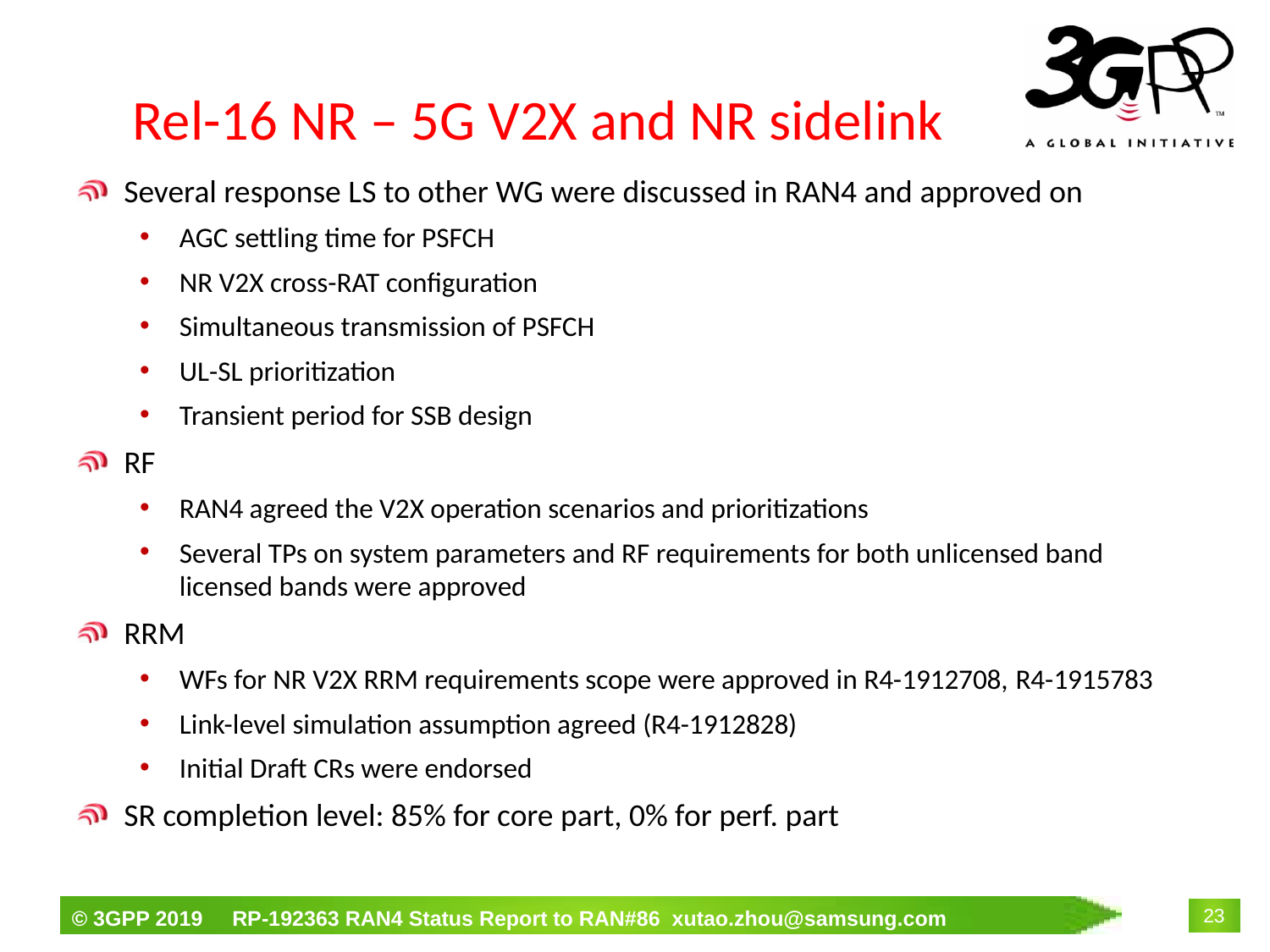

# Rel-16 NR – 5G V2X and NR sidelink
Several response LS to other WG were discussed in RAN4 and approved on
AGC settling time for PSFCH
NR V2X cross-RAT configuration
Simultaneous transmission of PSFCH
UL-SL prioritization
Transient period for SSB design
RF
RAN4 agreed the V2X operation scenarios and prioritizations
Several TPs on system parameters and RF requirements for both unlicensed band licensed bands were approved
RRM
WFs for NR V2X RRM requirements scope were approved in R4-1912708, R4-1915783
Link-level simulation assumption agreed (R4-1912828)
Initial Draft CRs were endorsed
SR completion level: 85% for core part, 0% for perf. part